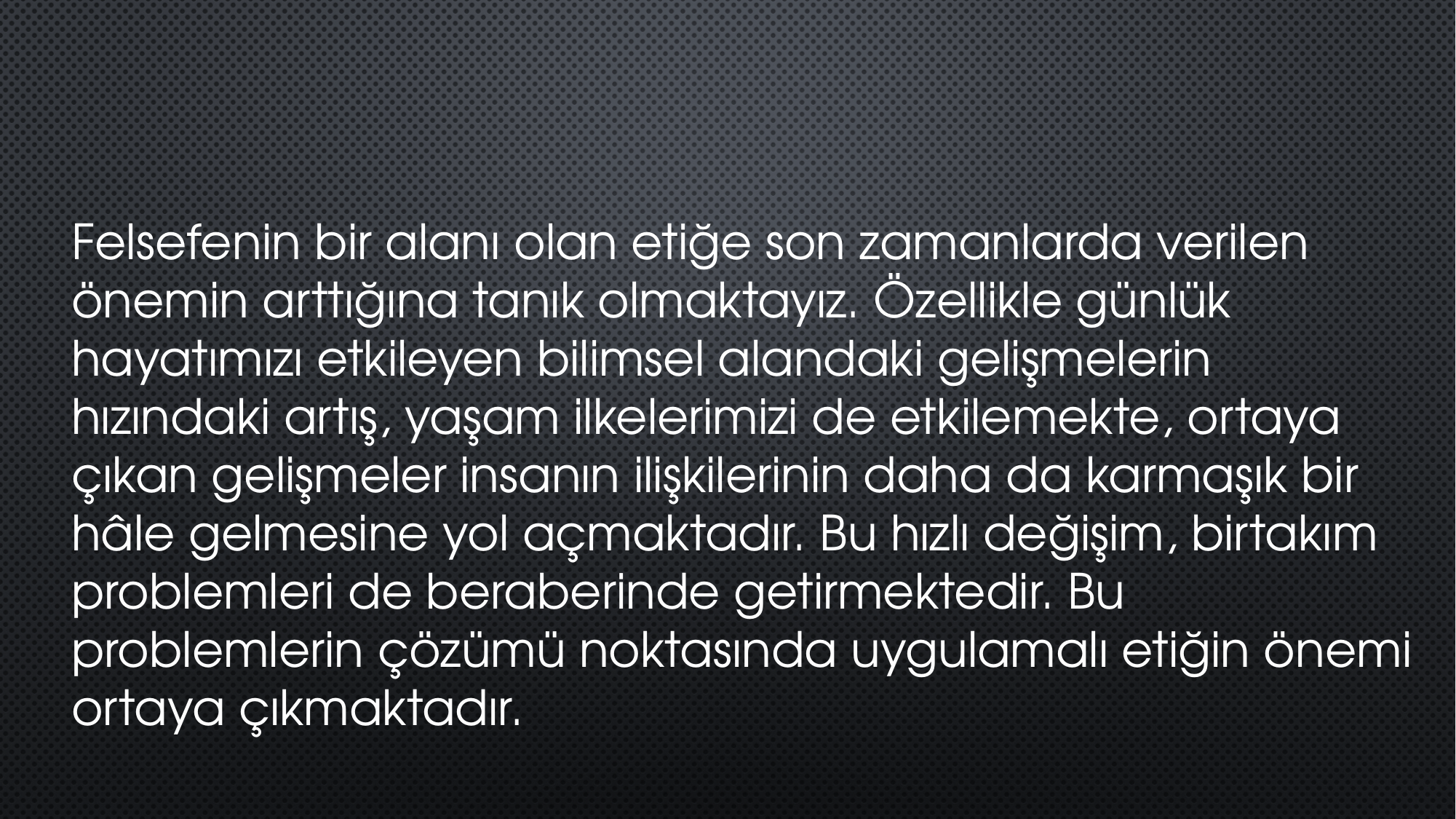

Felsefenin bir alanı olan etiğe son zamanlarda verilen önemin arttığına tanık olmaktayız. Özellikle günlük hayatımızı etkileyen bilimsel alandaki gelişmelerin hızındaki artış, yaşam ilkelerimizi de etkilemekte, ortaya çıkan gelişmeler insanın ilişkilerinin daha da karmaşık bir hâle gelmesine yol açmaktadır. Bu hızlı değişim, birtakım problemleri de beraberinde getirmektedir. Bu problemlerin çözümü noktasında uygulamalı etiğin önemi ortaya çıkmaktadır.